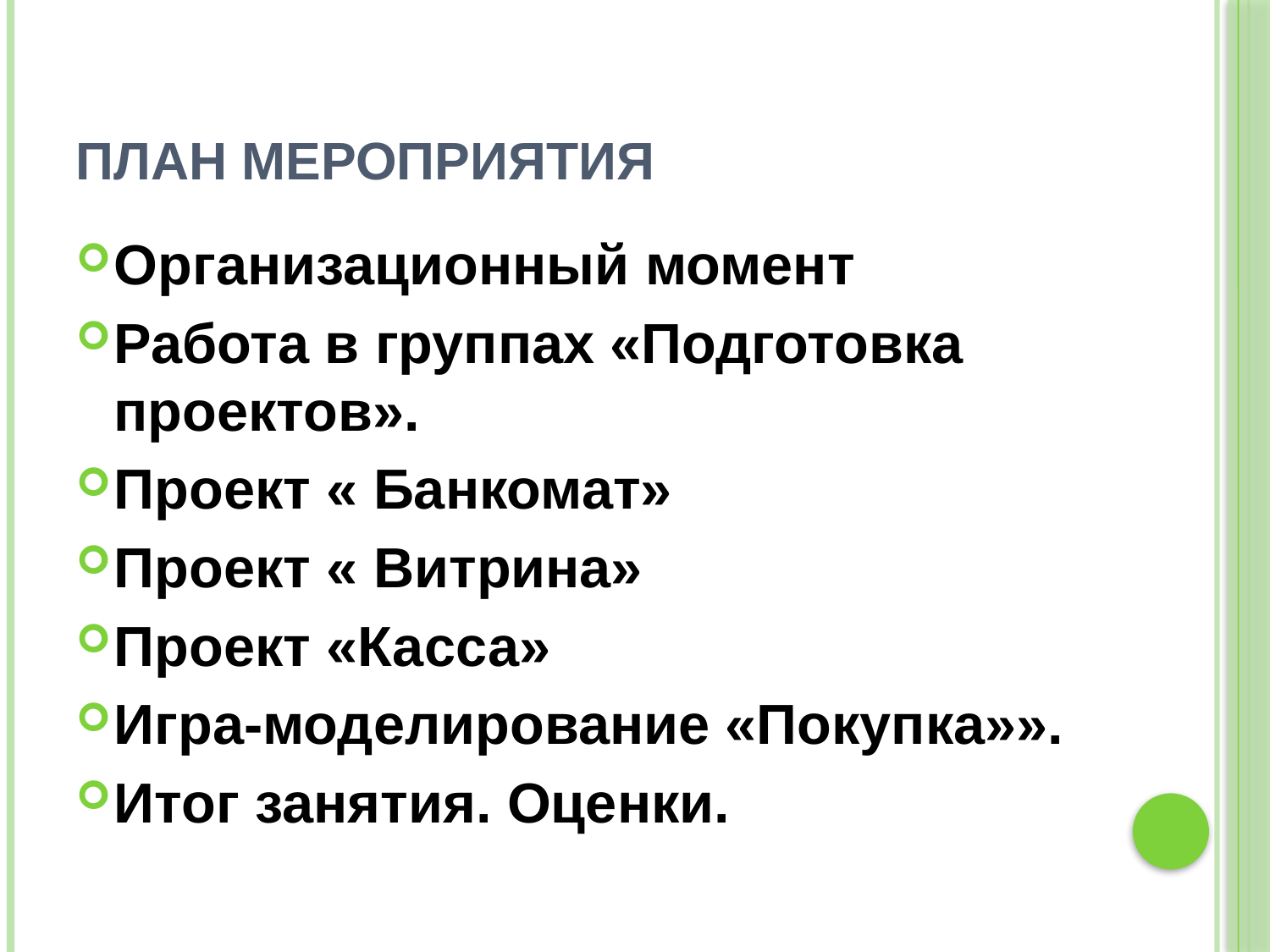

# План мероприятия
Организационный момент
Работа в группах «Подготовка проектов».
Проект « Банкомат»
Проект « Витрина»
Проект «Касса»
Игра-моделирование «Покупка»».
Итог занятия. Оценки.